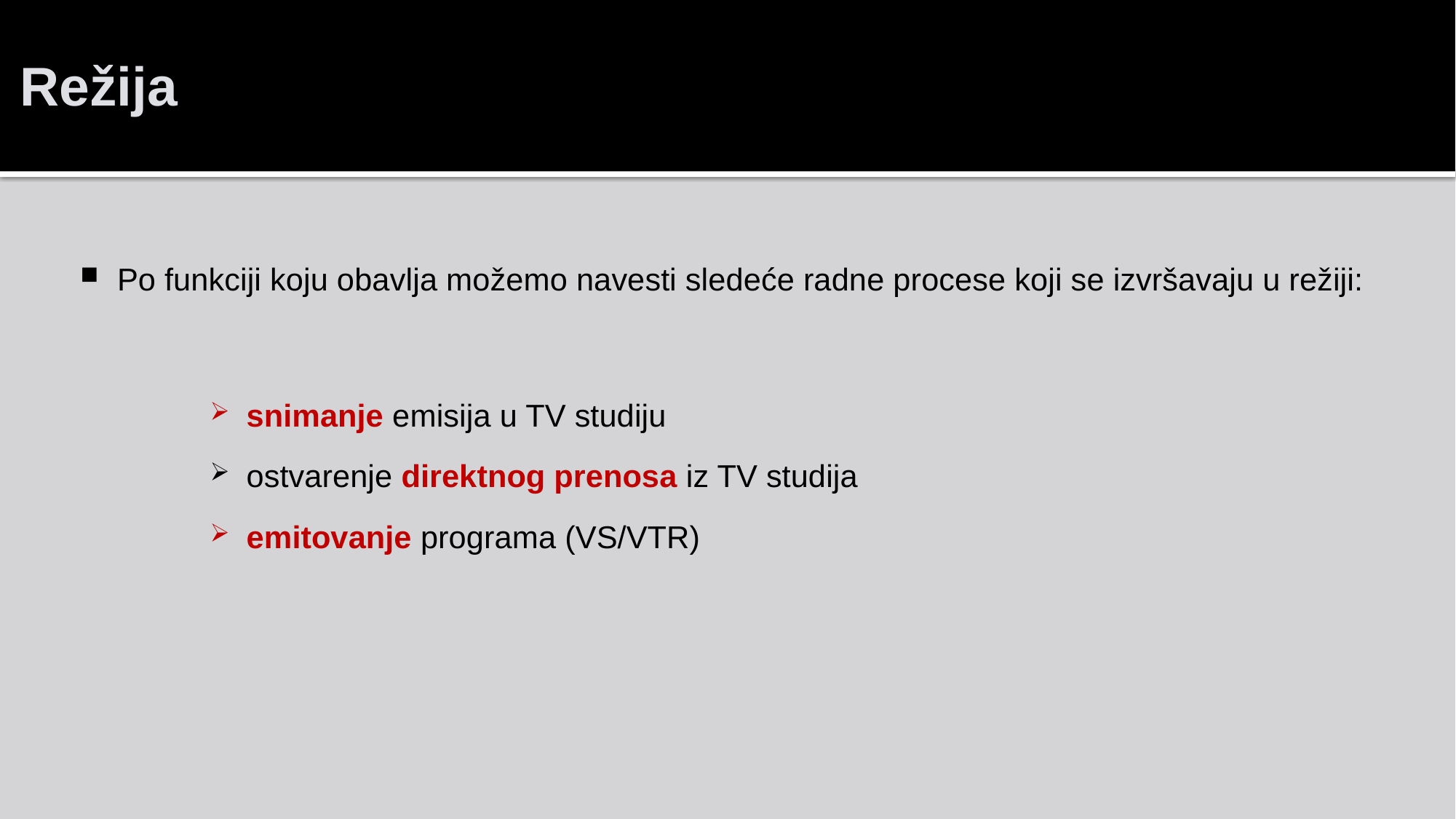

# Režija

Po funkciji koju obavlja možemo navesti sledeće radne procese koji se izvršavaju u režiji:

snimanje emisija u TV studiju
ostvarenje direktnog prenosa iz TV studija
emitovanje programa (VS/VTR)